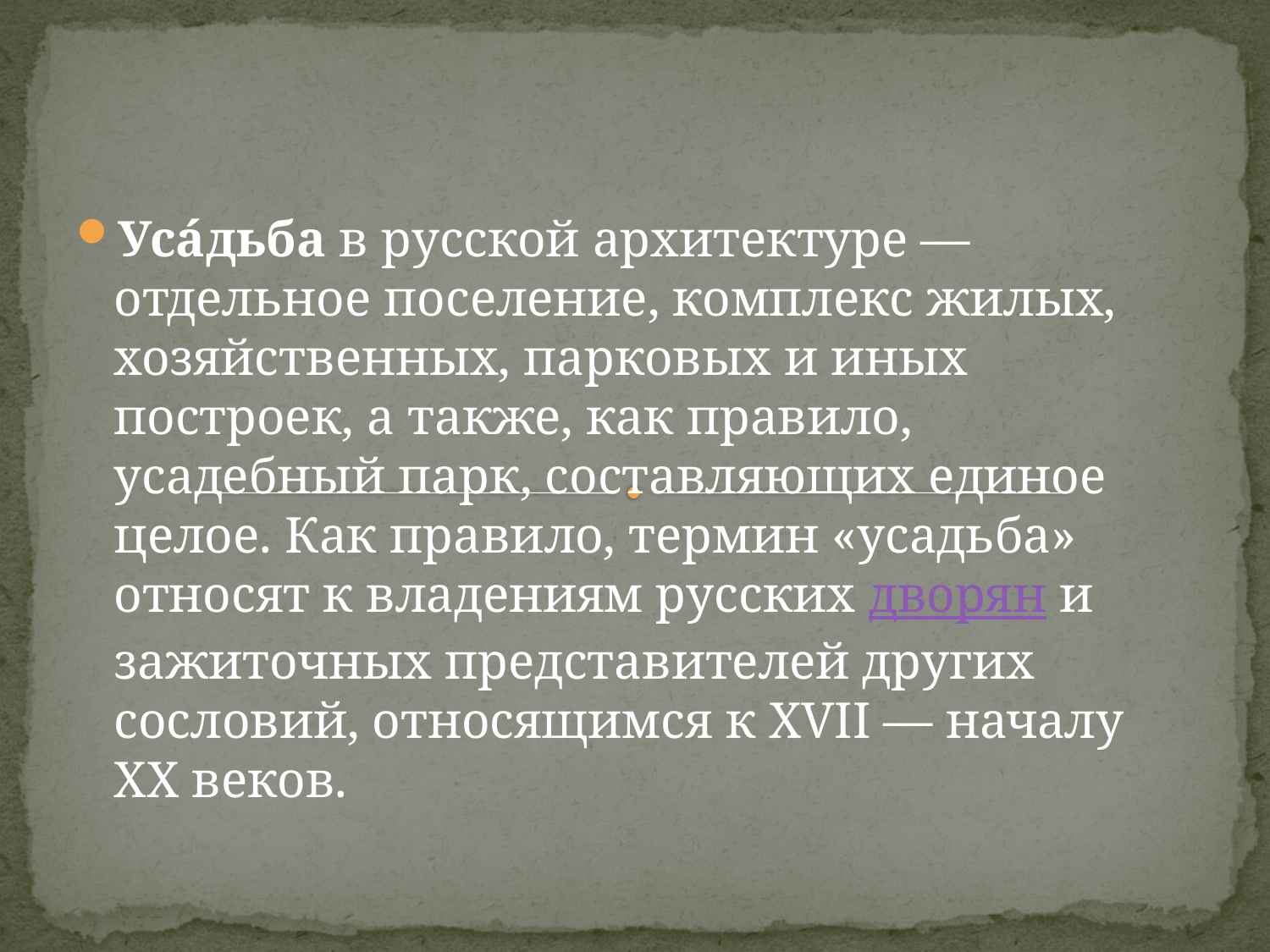

Уса́дьба в русской архитектуре — отдельное поселение, комплекс жилых, хозяйственных, парковых и иных построек, а также, как правило, усадебный парк, составляющих единое целое. Как правило, термин «усадьба» относят к владениям русских дворян и зажиточных представителей других сословий, относящимся к XVII — началу XX веков.